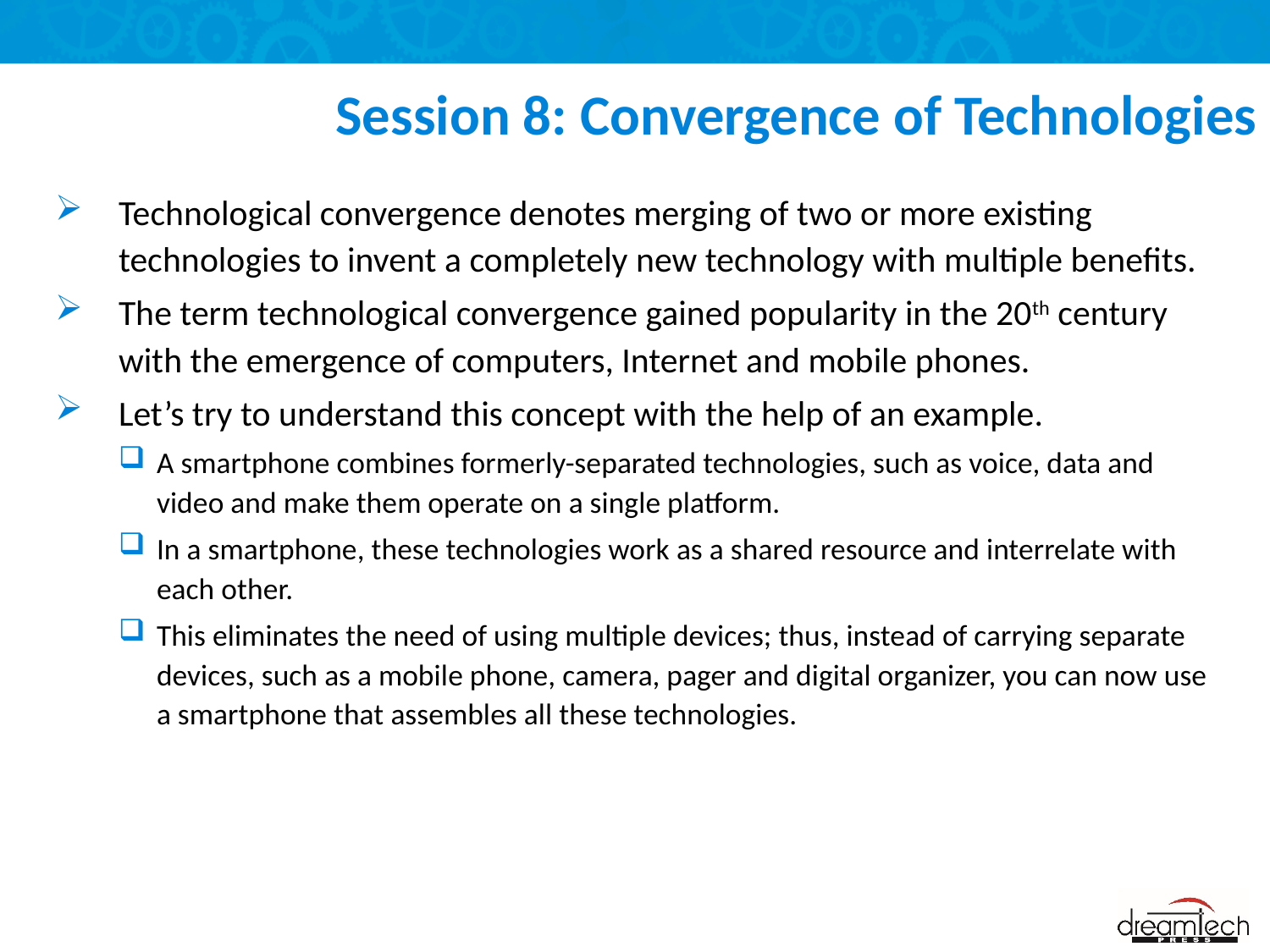

# Session 8: Convergence of Technologies
Technological convergence denotes merging of two or more existing technologies to invent a completely new technology with multiple benefits.
The term technological convergence gained popularity in the 20th century with the emergence of computers, Internet and mobile phones.
Let’s try to understand this concept with the help of an example.
A smartphone combines formerly-separated technologies, such as voice, data and video and make them operate on a single platform.
In a smartphone, these technologies work as a shared resource and interrelate with each other.
This eliminates the need of using multiple devices; thus, instead of carrying separate devices, such as a mobile phone, camera, pager and digital organizer, you can now use a smartphone that assembles all these technologies.